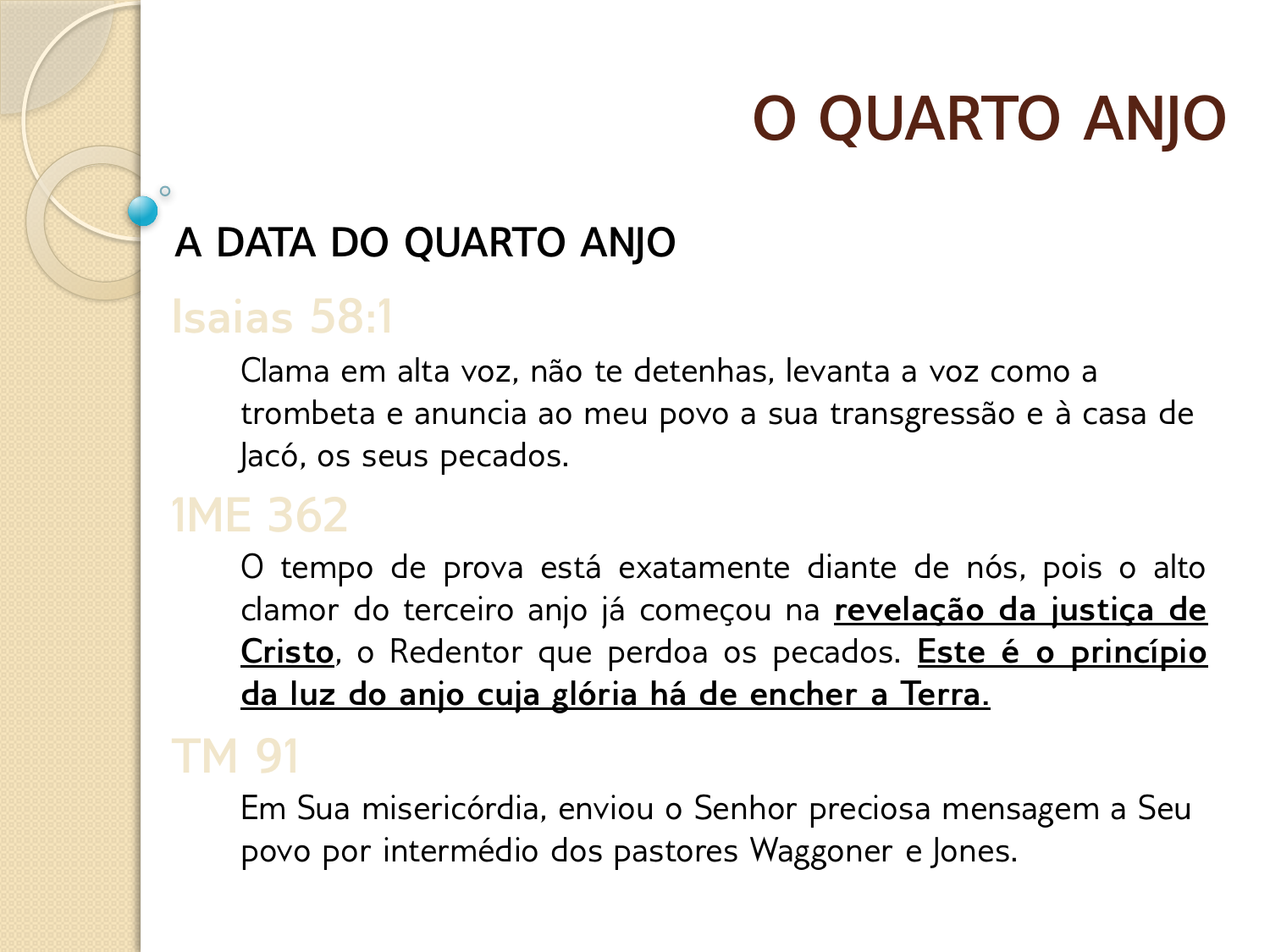

O QUARTO ANJO
A DATA DO QUARTO ANJO
Isaias 58:1
Clama em alta voz, não te detenhas, levanta a voz como a trombeta e anuncia ao meu povo a sua transgressão e à casa de Jacó, os seus pecados.
1ME 362
O tempo de prova está exatamente diante de nós, pois o alto clamor do terceiro anjo já começou na revelação da justiça de Cristo, o Redentor que perdoa os pecados. Este é o princípio da luz do anjo cuja glória há de encher a Terra.
TM 91
Em Sua misericórdia, enviou o Senhor preciosa mensagem a Seu
povo por intermédio dos pastores Waggoner e Jones.